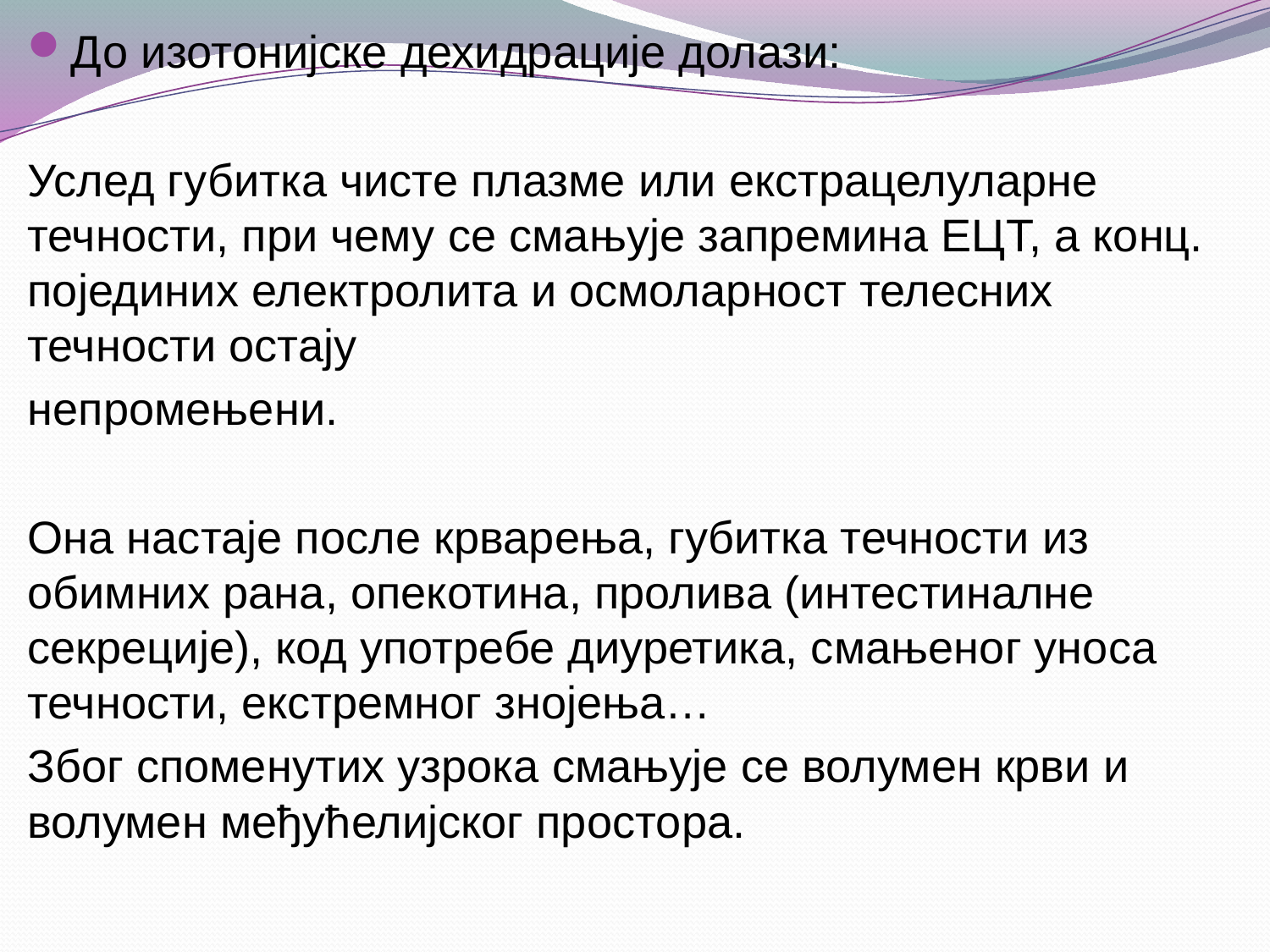

До изотонијске дехидрације долази:

Услед губитка чисте плазме или екстрацелуларне течности, при чему се смањује запремина ЕЦТ, а конц. појединих електролита и осмоларност телесних течности остају
непромењени.

Она настаје после крварења, губитка течности из обимних рана, опекотина, пролива (интестиналне секреције), код употребе диуретика, смањеног уноса течности, екстремног знојења…
Због споменутих узрока смањује се волумен крви и волумен међућелијског простора.